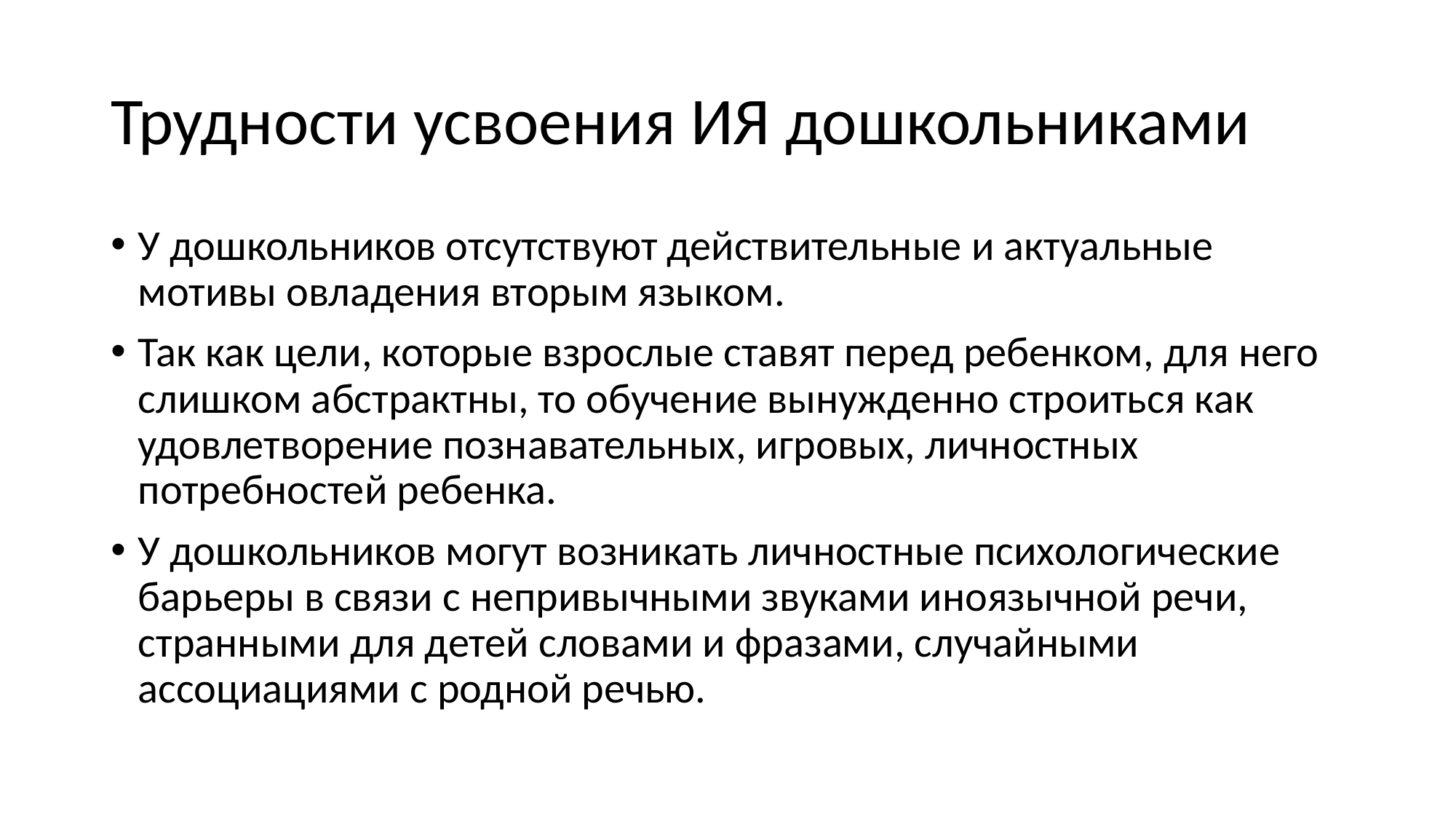

# Трудности усвоения ИЯ дошкольниками
У дошкольников отсутствуют действительные и актуальные мотивы овладения вторым языком.
Так как цели, которые взрослые ставят перед ребенком, для него слишком абстрактны, то обучение вынужденно строиться как удовлетворение познавательных, игровых, личностных потребностей ребенка.
У дошкольников могут возникать личностные психологические барьеры в связи с непривычными звуками иноязычной речи, странными для детей словами и фразами, случайными ассоциациями с родной речью.